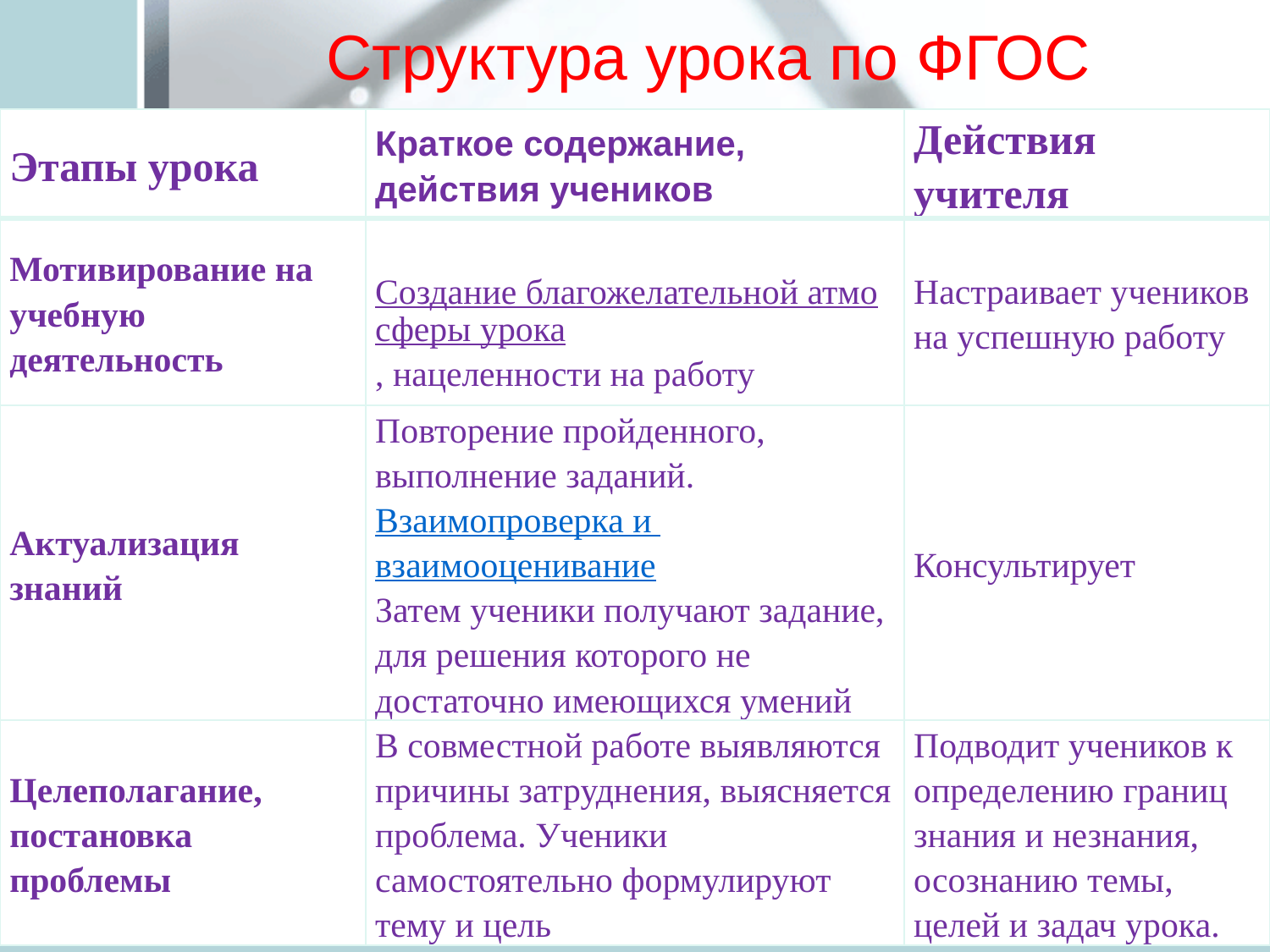

# Структура урока по ФГОС
| Этапы урока | Краткое содержание, действия учеников | Действия учителя |
| --- | --- | --- |
| Мотивирование на учебную деятельность | Создание благожелательной атмосферы урока, нацеленности на работу | Настраивает учеников на успешную работу |
| Актуализация знаний | Повторение пройденного, выполнение заданий. Взаимопроверка и взаимооценивание Затем ученики получают задание, для решения которого не достаточно имеющихся умений | Консультирует |
| Целеполагание, постановка проблемы | В совместной работе выявляются причины затруднения, выясняется проблема. Ученики самостоятельно формулируют тему и цель | Подводит учеников к определению границ знания и незнания, осознанию темы, целей и задач урока. |